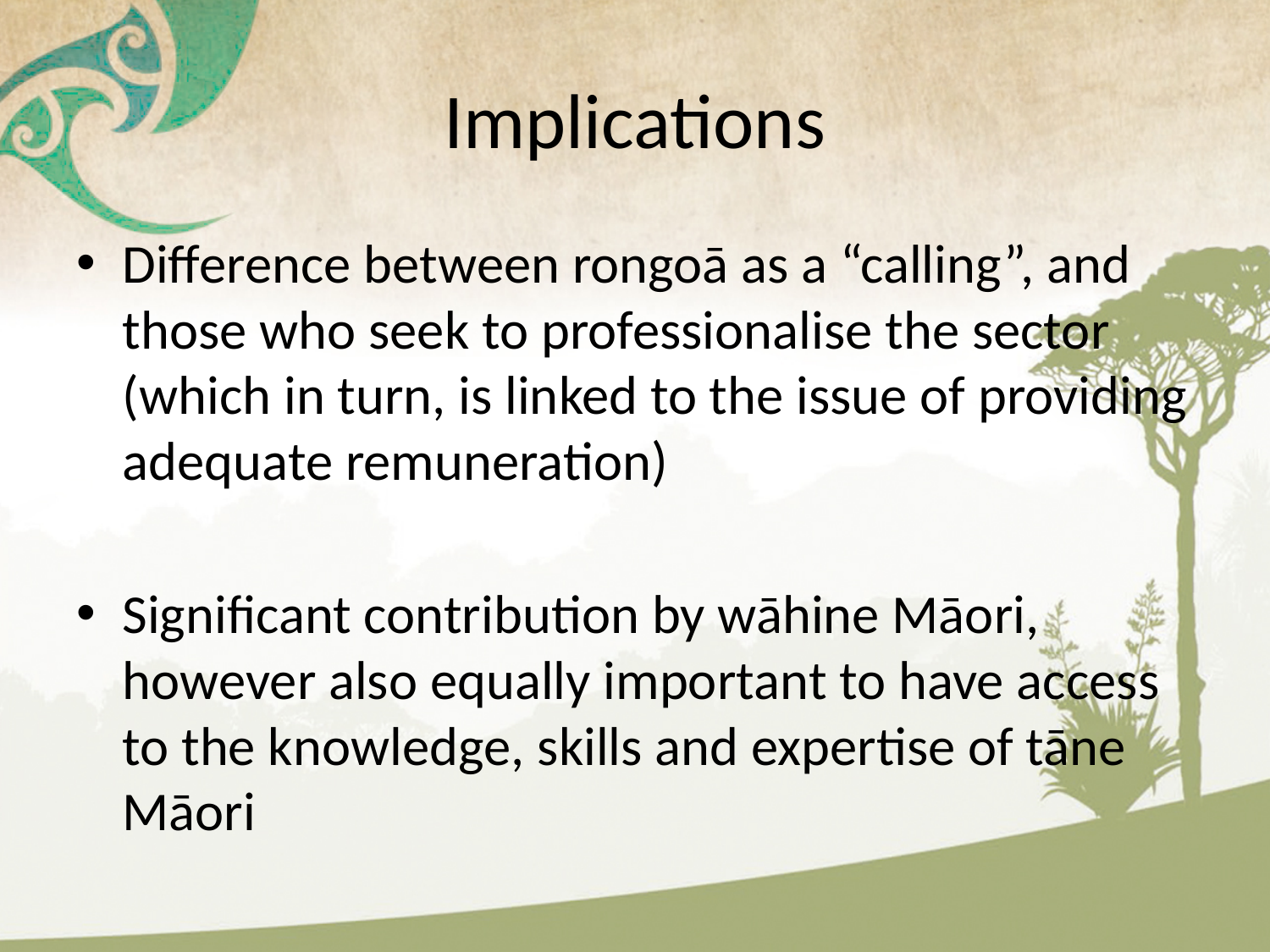

# Implications
Difference between rongoā as a “calling”, and those who seek to professionalise the sector (which in turn, is linked to the issue of providing adequate remuneration)

Significant contribution by wāhine Māori, however also equally important to have access to the knowledge, skills and expertise of tāne Māori